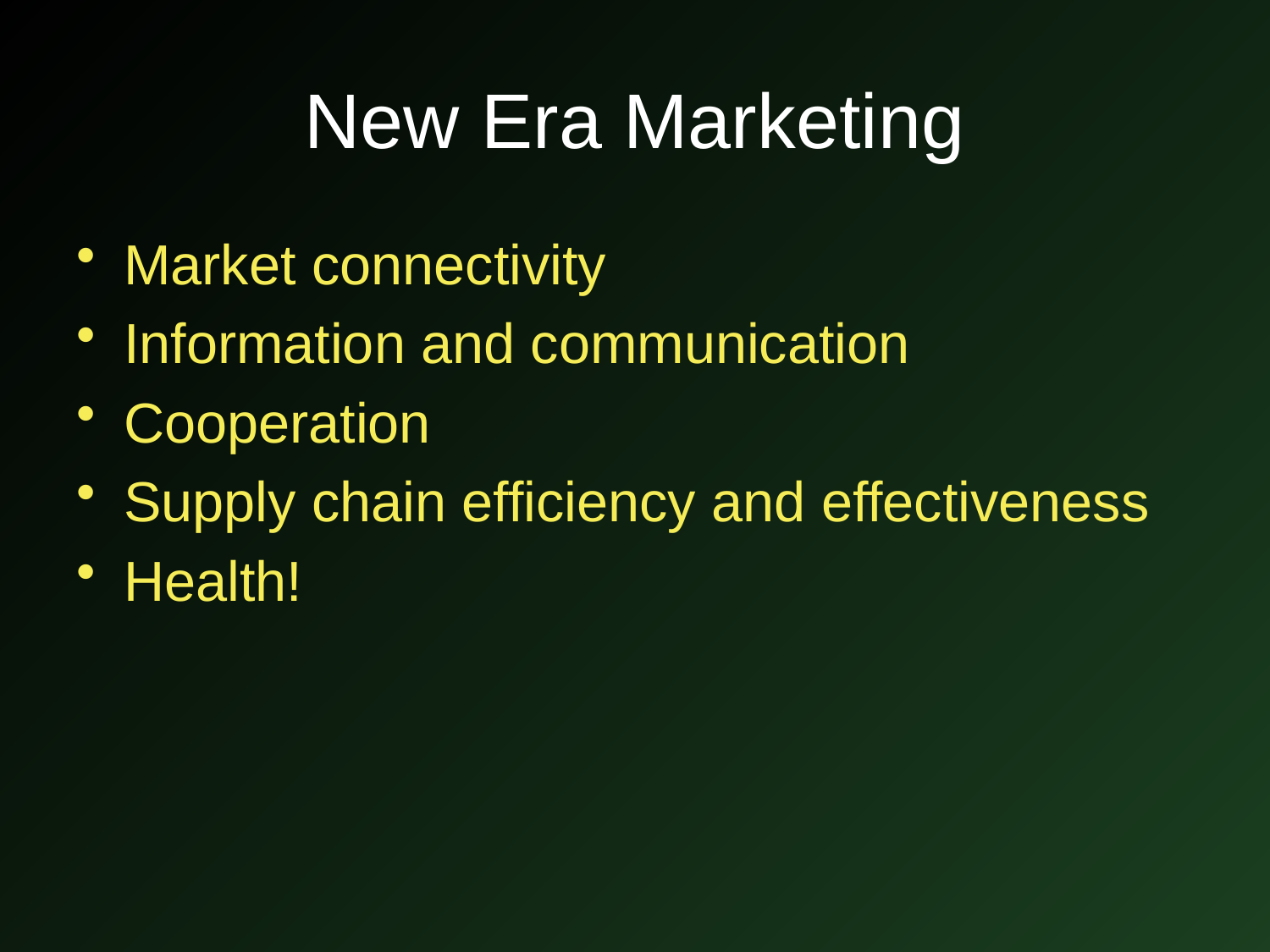

# New Era Marketing
Market connectivity
Information and communication
Cooperation
Supply chain efficiency and effectiveness
Health!